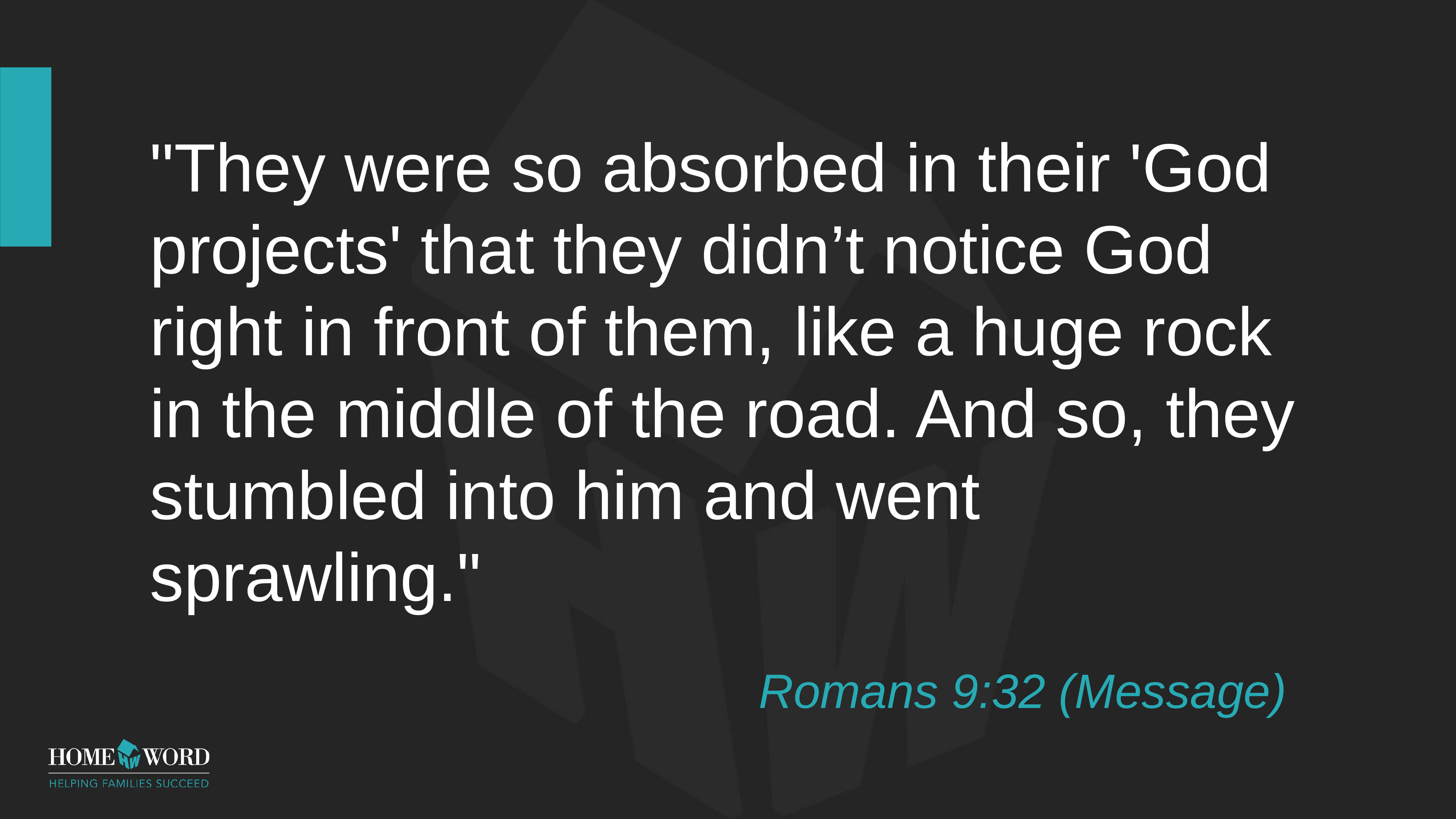

# "They were so absorbed in their 'God projects' that they didn’t notice God right in front of them, like a huge rock in the middle of the road. And so, they stumbled into him and went sprawling."
Romans 9:32 (Message)